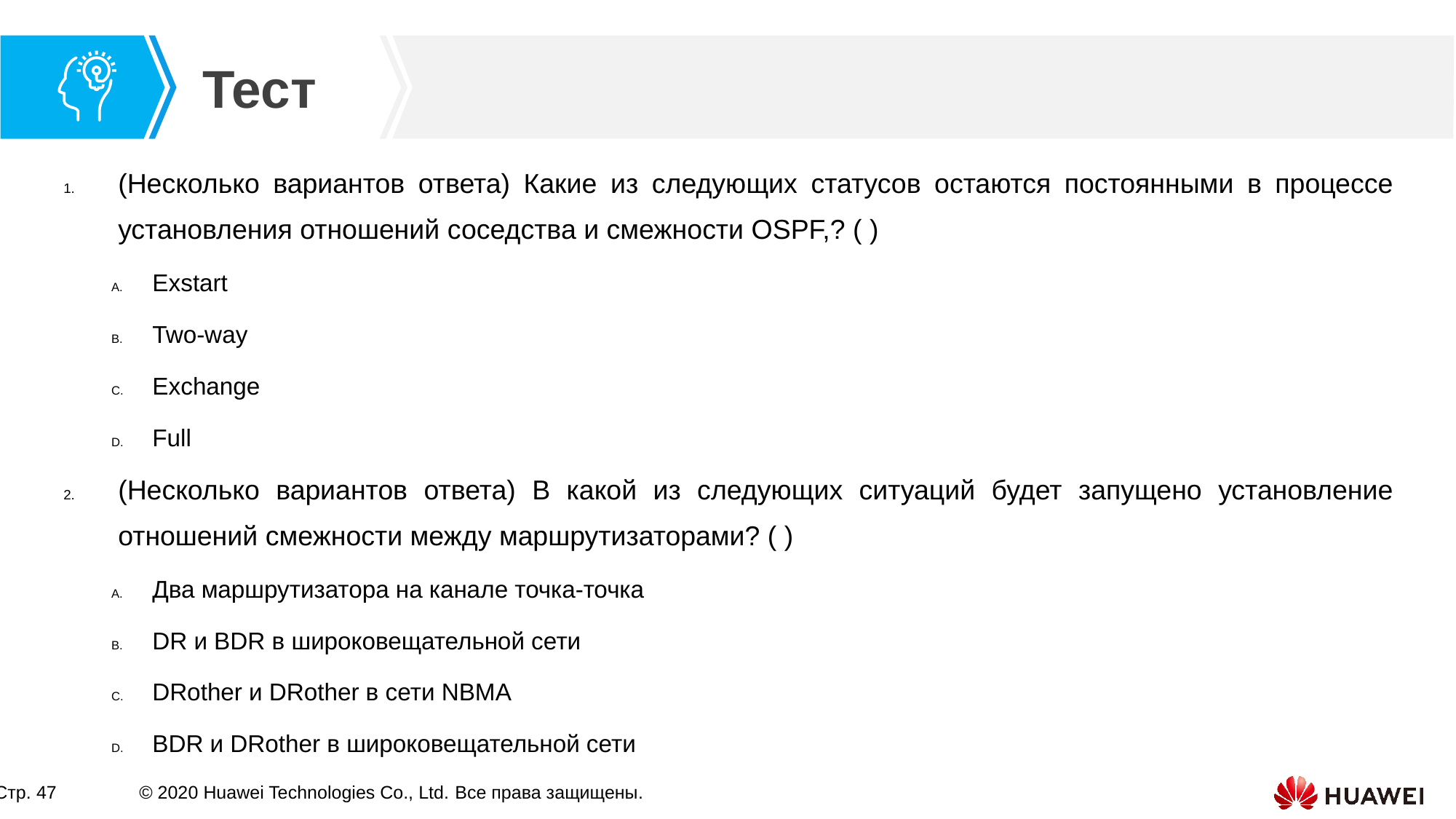

(Несколько вариантов ответа) Какие из следующих статусов остаются постоянными в процессе установления отношений соседства и смежности OSPF,? ( )
Exstart
Two-way
Exchange
Full
(Несколько вариантов ответа) В какой из следующих ситуаций будет запущено установление отношений смежности между маршрутизаторами? ( )
Два маршрутизатора на канале точка-точка
DR и BDR в широковещательной сети
DRother и DRother в сети NBMA
BDR и DRother в широковещательной сети